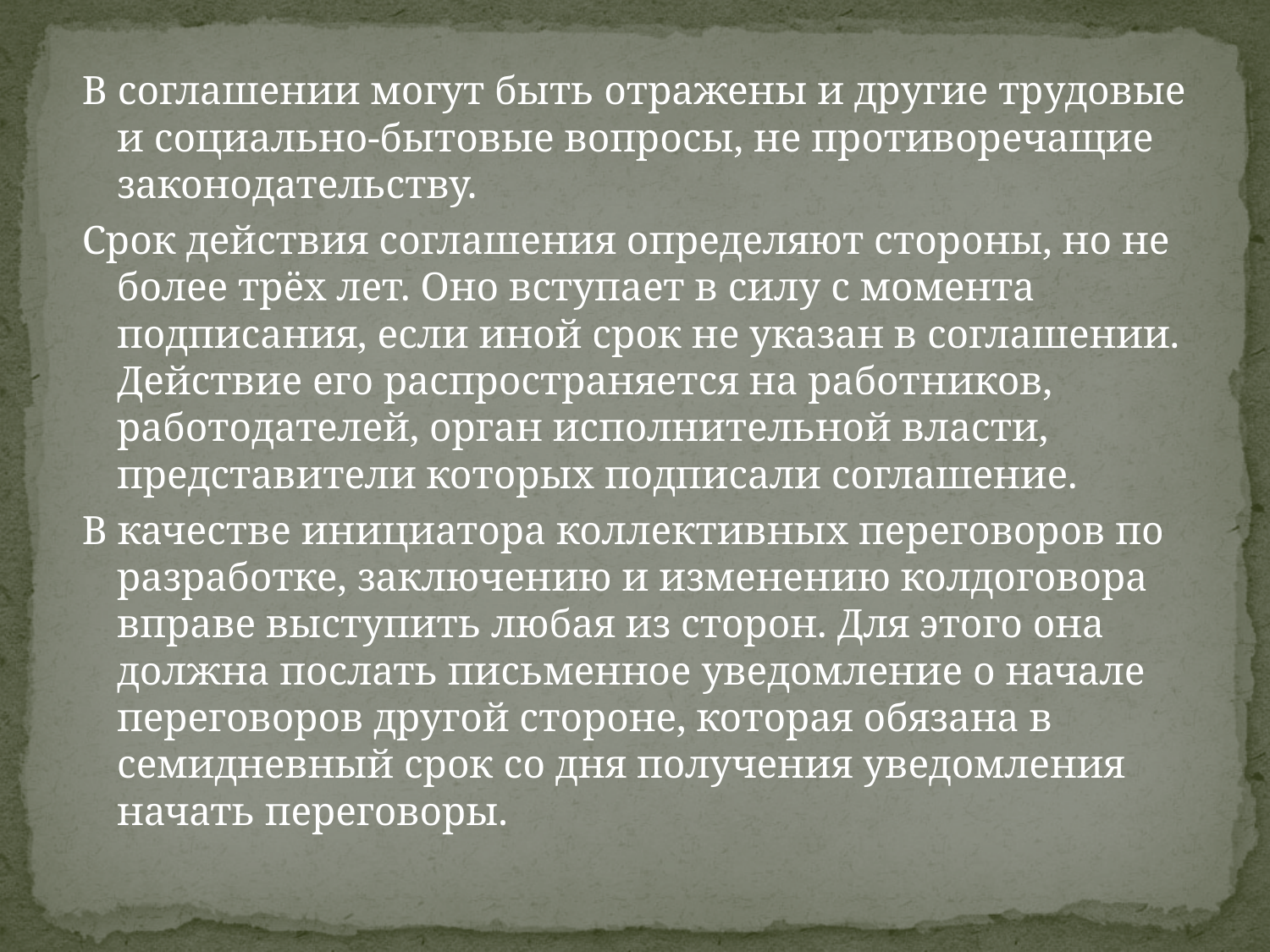

В соглашении могут быть отражены и другие трудовые и социально-бытовые вопросы, не противоречащие законодательству.
Срок действия соглашения определяют стороны, но не более трёх лет. Оно вступает в силу с момента подписания, если иной срок не указан в соглашении. Действие его распространяется на работников, работодателей, орган исполнительной власти, представители которых подписали соглашение.
В качестве инициатора коллективных переговоров по разработке, заключению и изменению колдоговора вправе выступить любая из сторон. Для этого она должна послать письменное уведомление о начале переговоров другой стороне, которая обязана в семидневный срок со дня получения уведомления начать переговоры.